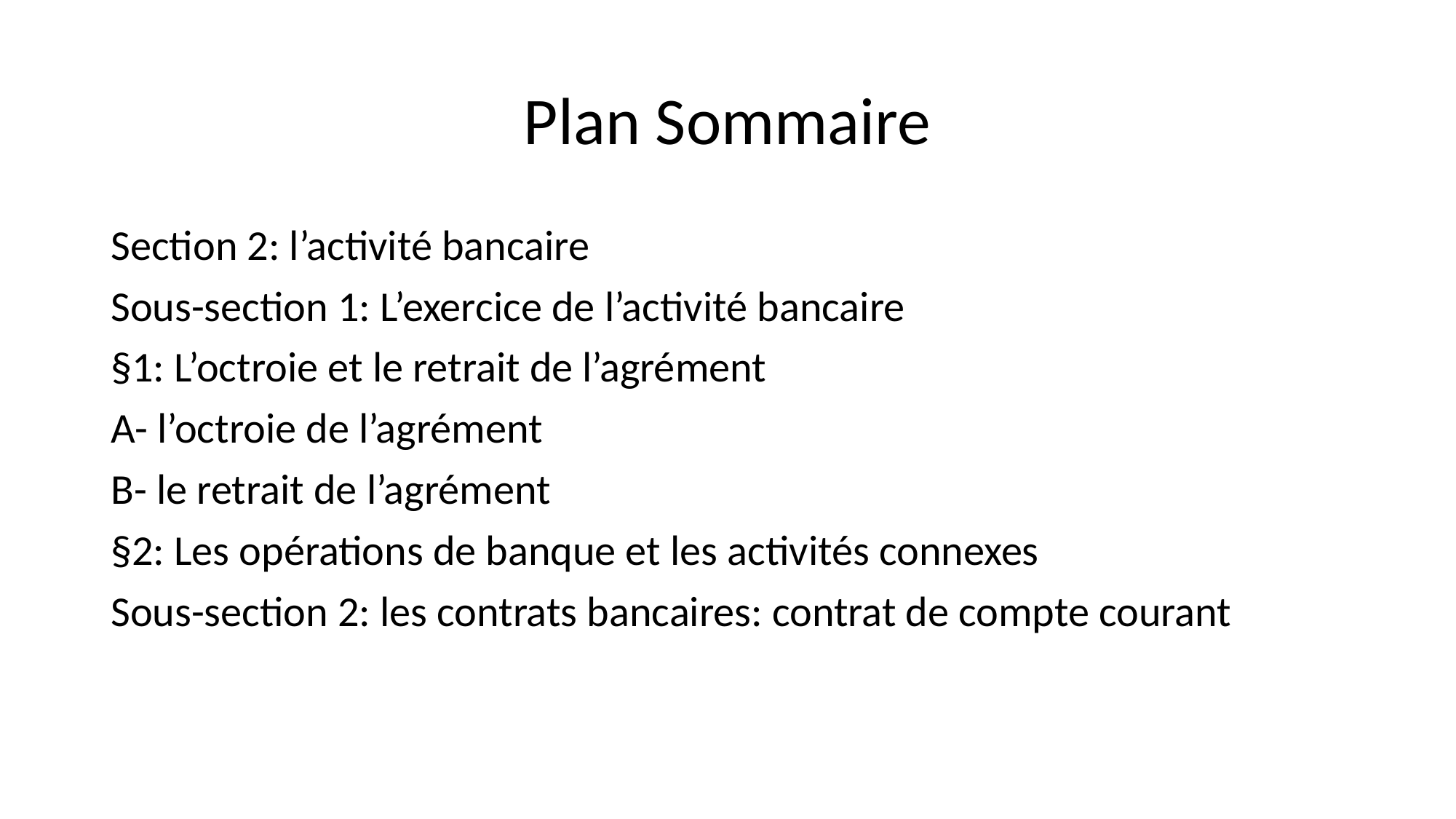

# Plan Sommaire
Section 2: l’activité bancaire
Sous-section 1: L’exercice de l’activité bancaire
§1: L’octroie et le retrait de l’agrément
A- l’octroie de l’agrément
B- le retrait de l’agrément
§2: Les opérations de banque et les activités connexes
Sous-section 2: les contrats bancaires: contrat de compte courant